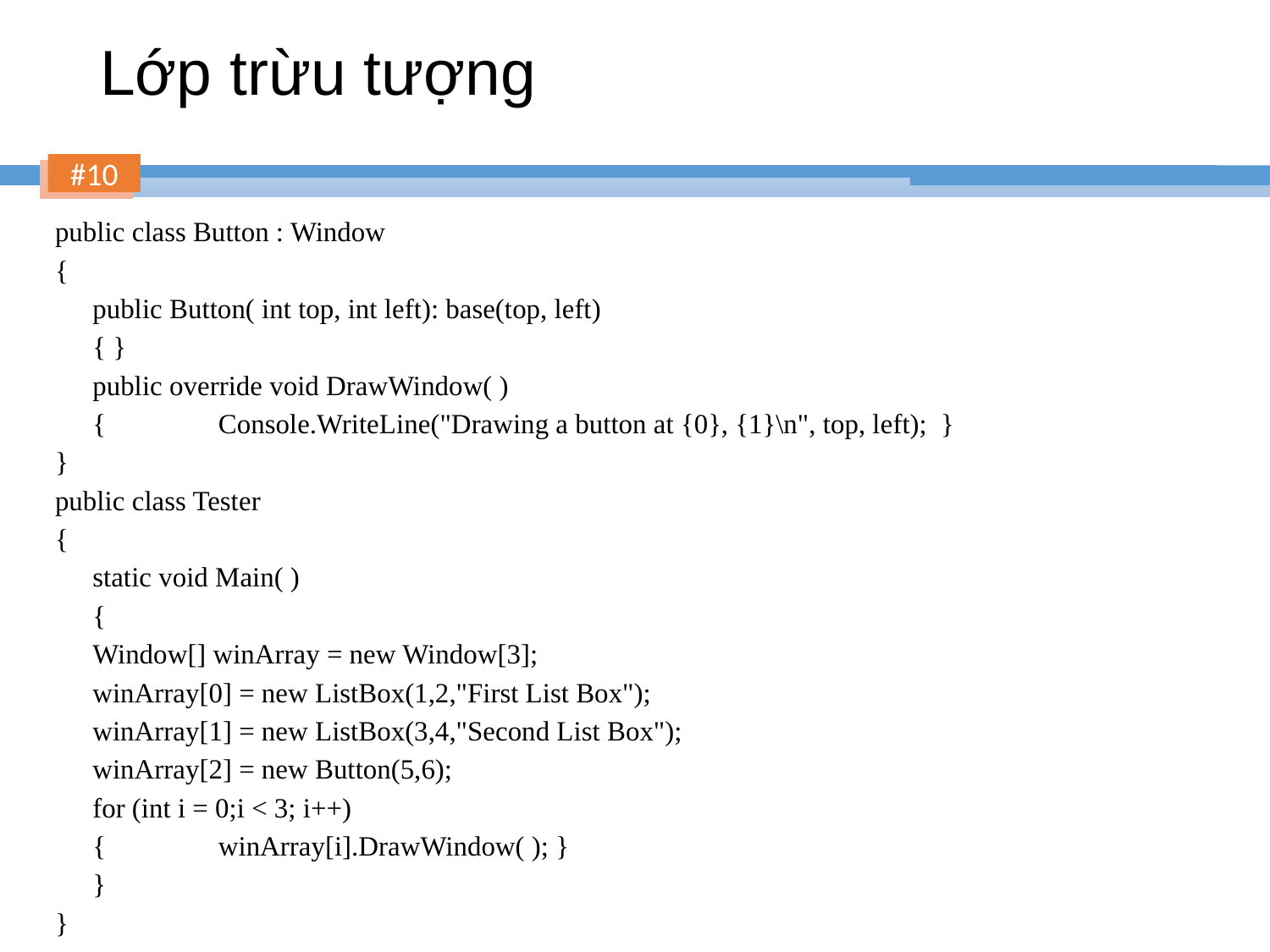

# Lớp trừu tượng
public class Button : Window
{
	public Button( int top, int left): base(top, left)
	{ }
	public override void DrawWindow( )
	{	Console.WriteLine("Drawing a button at {0}, {1}\n", top, left);  }
}
public class Tester
{
	static void Main( )
	{
		Window[] winArray = new Window[3];
		winArray[0] = new ListBox(1,2,"First List Box");
		winArray[1] = new ListBox(3,4,"Second List Box");
		winArray[2] = new Button(5,6);
		for (int i = 0;i < 3; i++)
		{	winArray[i].DrawWindow( ); }
	}
}
10